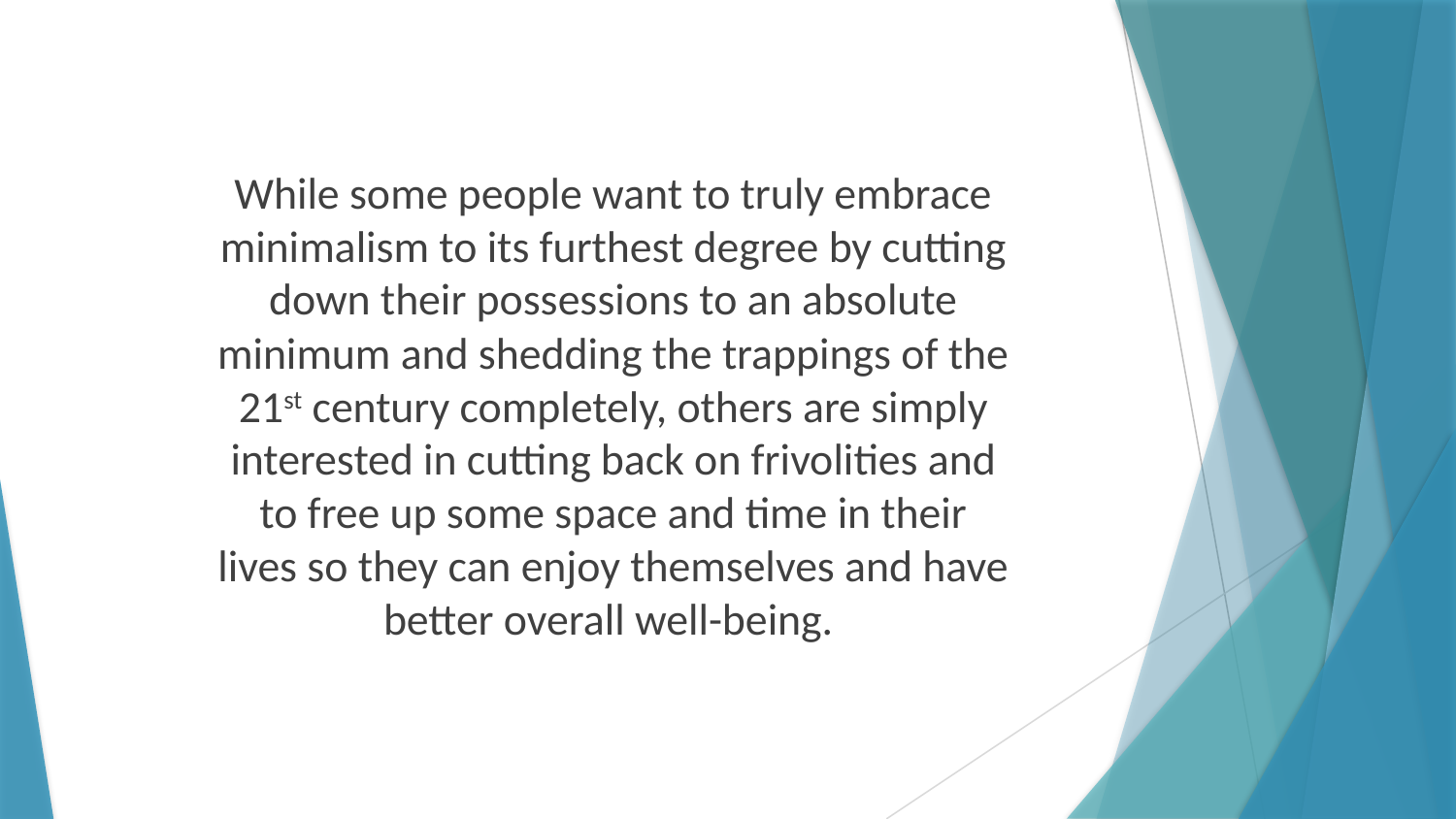

While some people want to truly embrace minimalism to its furthest degree by cutting down their possessions to an absolute minimum and shedding the trappings of the 21st century completely, others are simply interested in cutting back on frivolities and to free up some space and time in their lives so they can enjoy themselves and have better overall well-being.